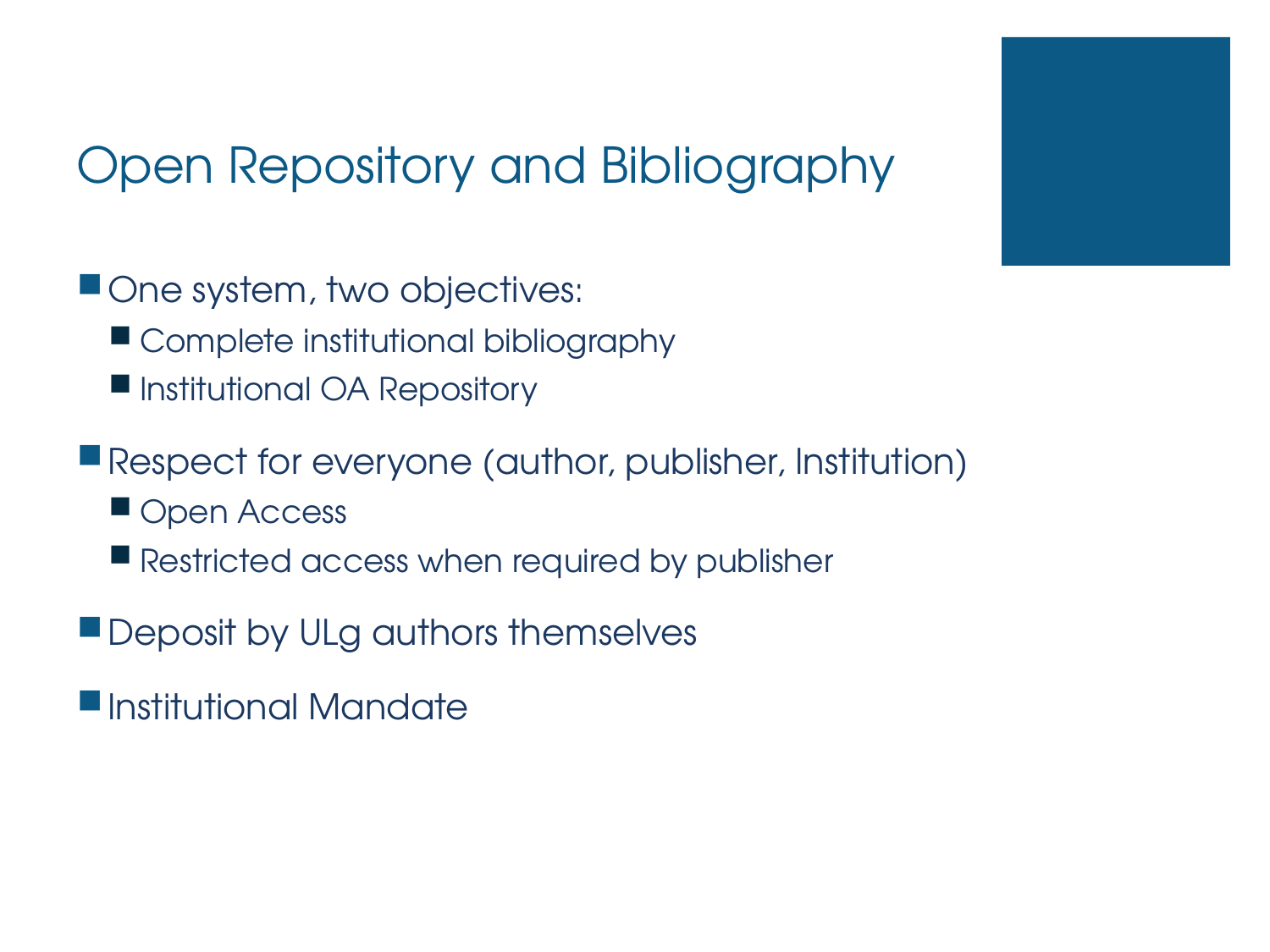

# Open Repository and Bibliography
One system, two objectives:
Complete institutional bibliography
Institutional OA Repository
Respect for everyone (author, publisher, Institution)
Open Access
Restricted access when required by publisher
Deposit by ULg authors themselves
Institutional Mandate